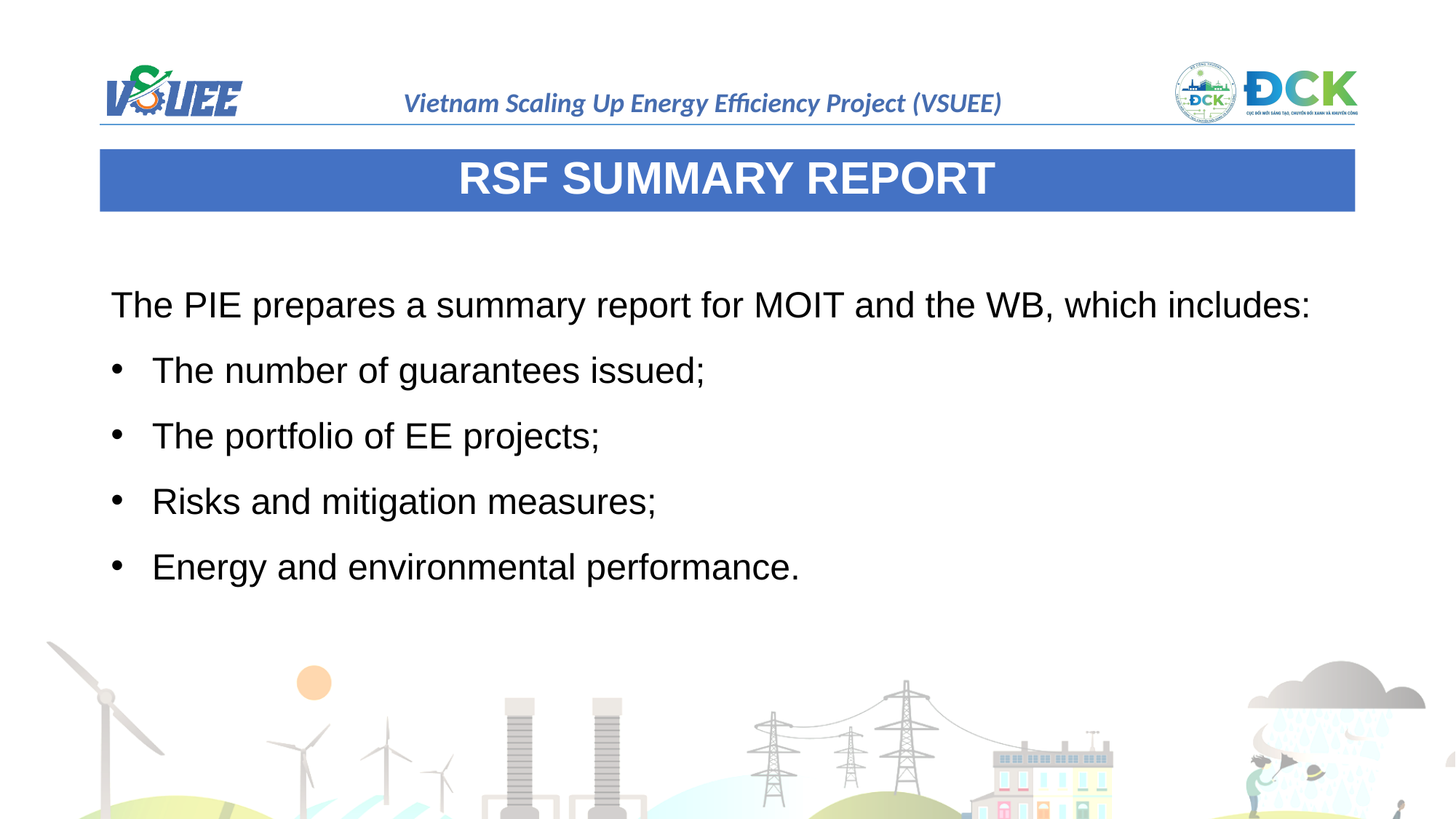

RSF SUMMARY REPORT
The PIE prepares a summary report for MOIT and the WB, which includes:
The number of guarantees issued;
The portfolio of EE projects;
Risks and mitigation measures;
Energy and environmental performance.